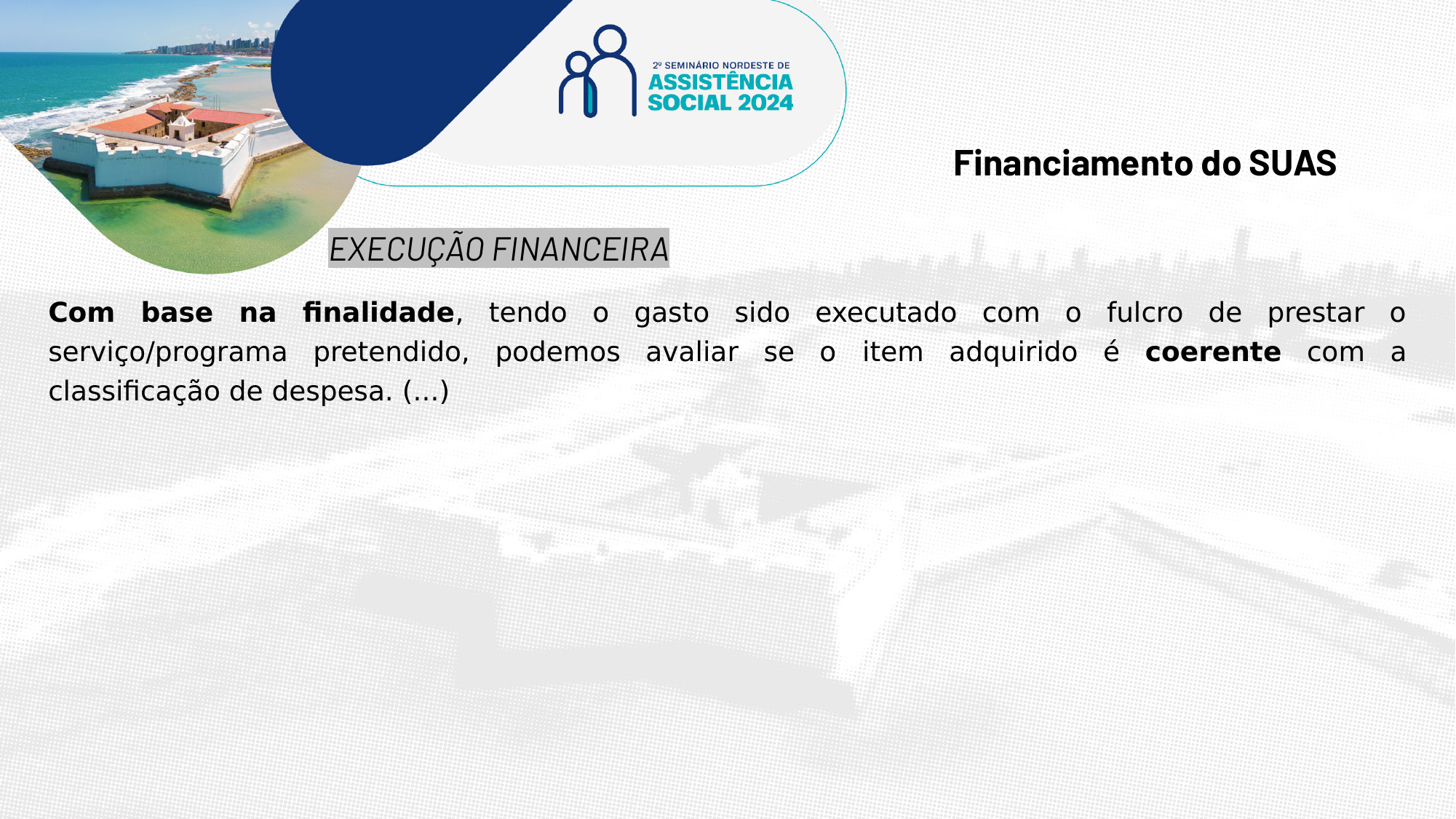

Financiamento do SUAS
EXECUÇÃO FINANCEIRA
Com base na finalidade, tendo o gasto sido executado com o fulcro de prestar o serviço/programa pretendido, podemos avaliar se o item adquirido é coerente com a classificação de despesa. (...)